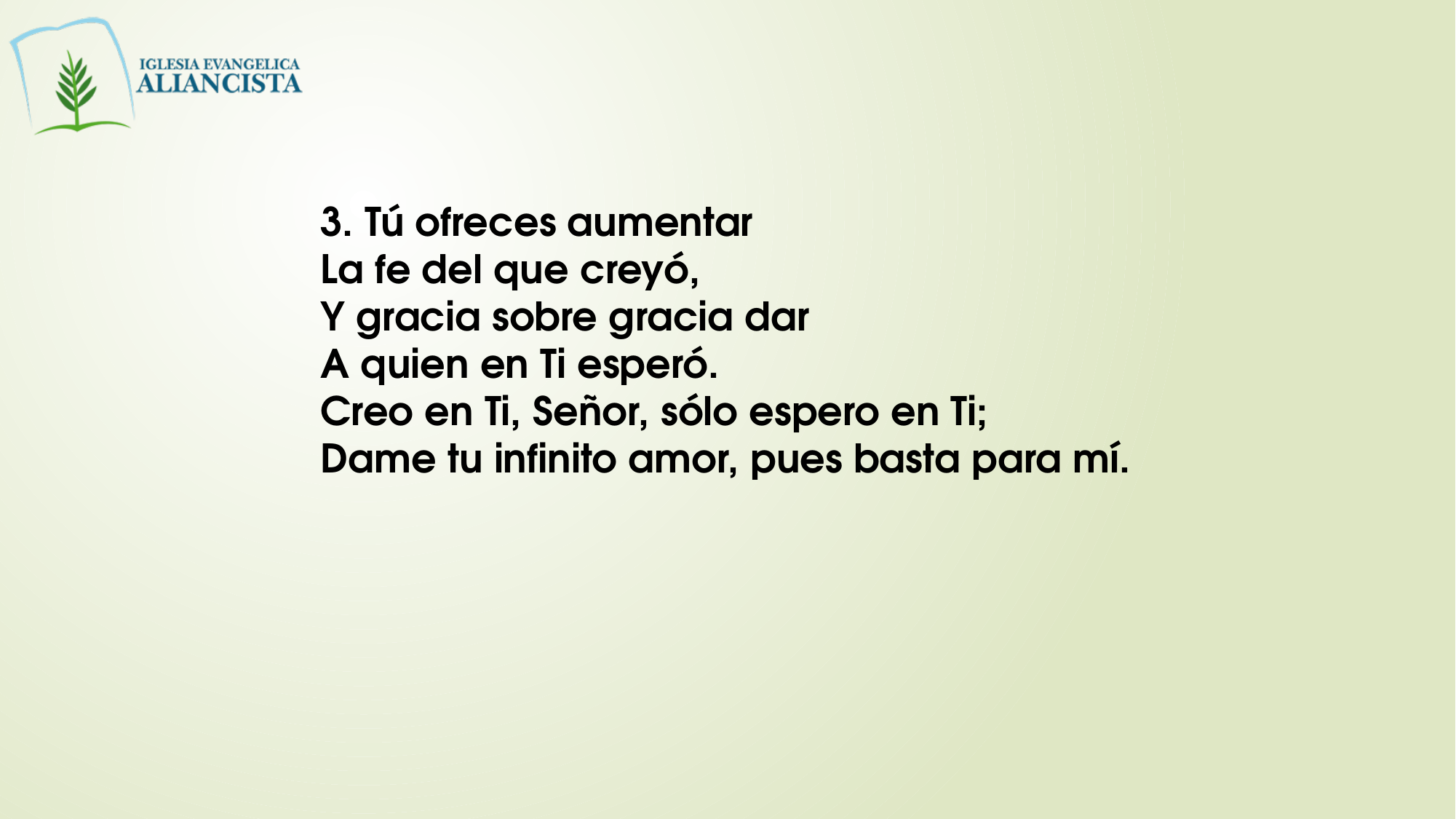

3. Tú ofreces aumentar
La fe del que creyó,
Y gracia sobre gracia dar
A quien en Ti esperó.
Creo en Ti, Señor, sólo espero en Ti;
Dame tu infinito amor, pues basta para mí.